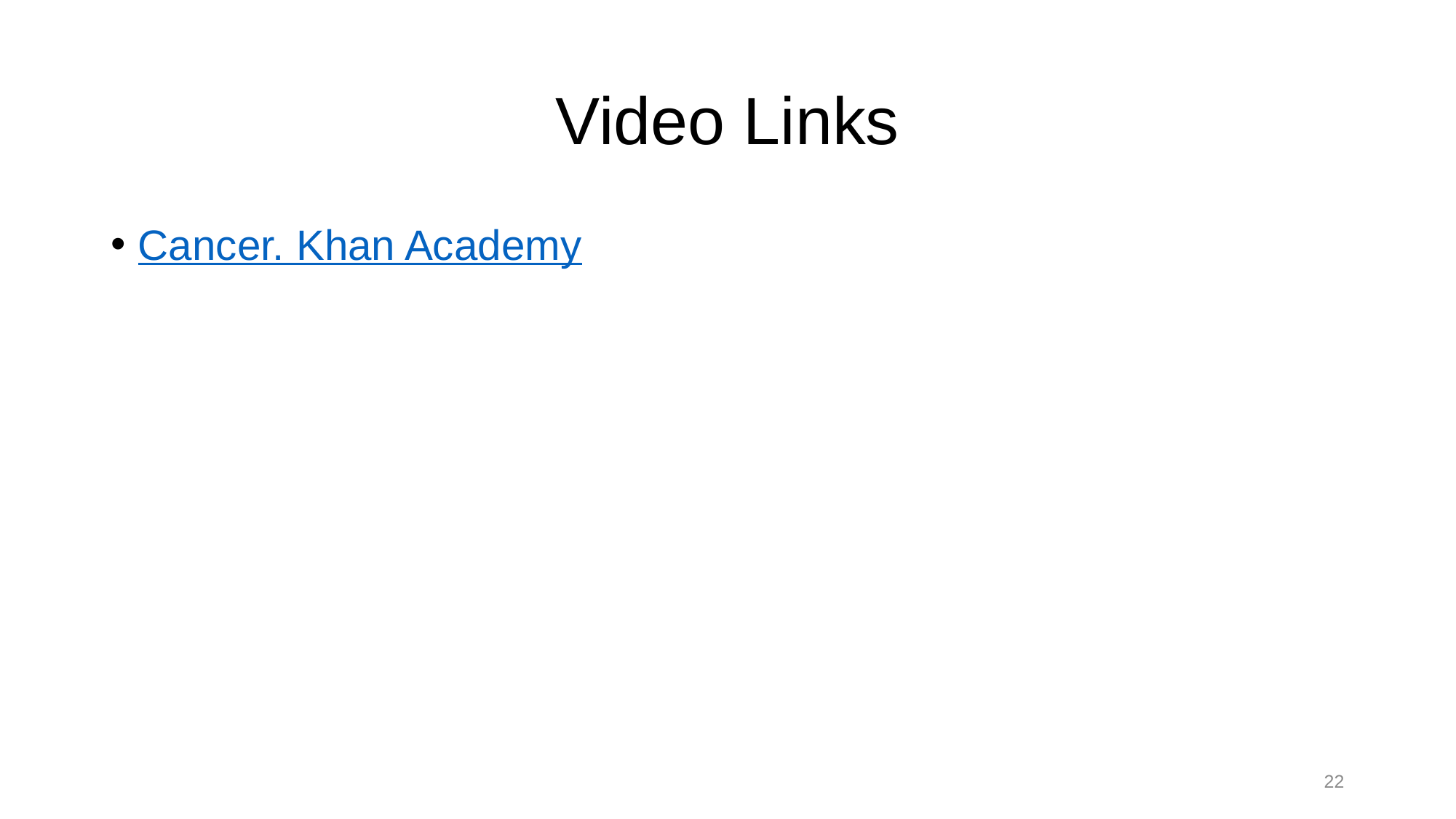

# Video Links
Cancer. Khan Academy
22